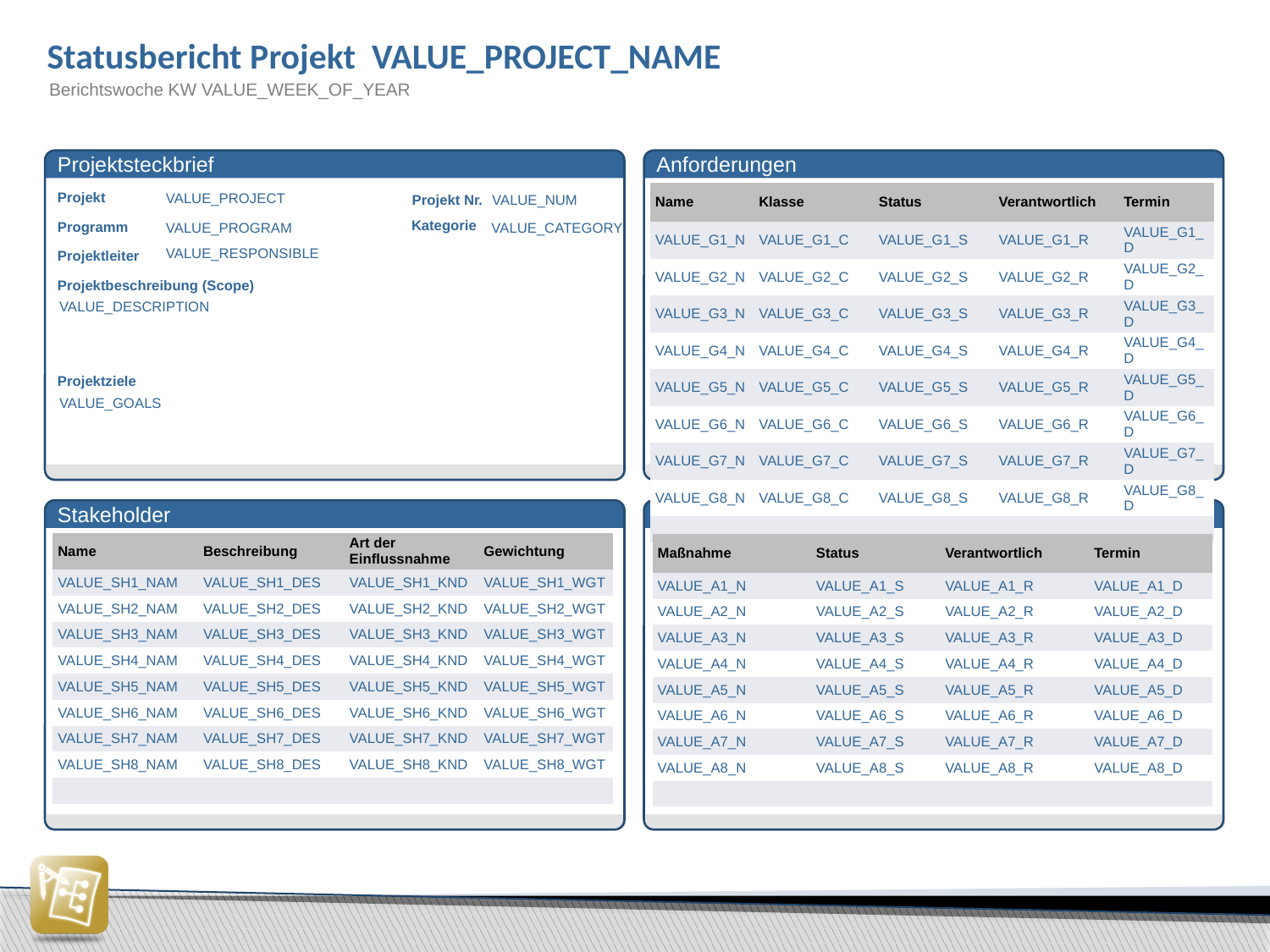

Statusbericht Projekt  VALUE_PROJECT_NAME
 Berichtswoche KW VALUE_WEEK_OF_YEAR

Projektsteckbrief

Anforderungen

| Name | Klasse | Status | Verantwortlich | Termin |
| --- | --- | --- | --- | --- |
| VALUE\_G1\_N | VALUE\_G1\_C | VALUE\_G1\_S | VALUE\_G1\_R | VALUE\_G1\_D |
| VALUE\_G2\_N | VALUE\_G2\_C | VALUE\_G2\_S | VALUE\_G2\_R | VALUE\_G2\_D |
| VALUE\_G3\_N | VALUE\_G3\_C | VALUE\_G3\_S | VALUE\_G3\_R | VALUE\_G3\_D |
| VALUE\_G4\_N | VALUE\_G4\_C | VALUE\_G4\_S | VALUE\_G4\_R | VALUE\_G4\_D |
| VALUE\_G5\_N | VALUE\_G5\_C | VALUE\_G5\_S | VALUE\_G5\_R | VALUE\_G5\_D |
| VALUE\_G6\_N | VALUE\_G6\_C | VALUE\_G6\_S | VALUE\_G6\_R | VALUE\_G6\_D |
| VALUE\_G7\_N | VALUE\_G7\_C | VALUE\_G7\_S | VALUE\_G7\_R | VALUE\_G7\_D |
| VALUE\_G8\_N | VALUE\_G8\_C | VALUE\_G8\_S | VALUE\_G8\_R | VALUE\_G8\_D |
|  |  |  |  |  |
Projekt
Projekt Nr.
VALUE_NUM
VALUE_PROJECT
Kategorie
Programm
VALUE_CATEGORY
VALUE_PROGRAM
Projektleiter
VALUE_RESPONSIBLE
Projektbeschreibung (Scope)
VALUE_DESCRIPTION
Projektziele
VALUE_GOALS

Stakeholder

Eingeleitete Maßnahmen

| Name | Beschreibung | Art der Einflussnahme | Gewichtung |
| --- | --- | --- | --- |
| VALUE\_SH1\_NAM | VALUE\_SH1\_DES | VALUE\_SH1\_KND | VALUE\_SH1\_WGT |
| VALUE\_SH2\_NAM | VALUE\_SH2\_DES | VALUE\_SH2\_KND | VALUE\_SH2\_WGT |
| VALUE\_SH3\_NAM | VALUE\_SH3\_DES | VALUE\_SH3\_KND | VALUE\_SH3\_WGT |
| VALUE\_SH4\_NAM | VALUE\_SH4\_DES | VALUE\_SH4\_KND | VALUE\_SH4\_WGT |
| VALUE\_SH5\_NAM | VALUE\_SH5\_DES | VALUE\_SH5\_KND | VALUE\_SH5\_WGT |
| VALUE\_SH6\_NAM | VALUE\_SH6\_DES | VALUE\_SH6\_KND | VALUE\_SH6\_WGT |
| VALUE\_SH7\_NAM | VALUE\_SH7\_DES | VALUE\_SH7\_KND | VALUE\_SH7\_WGT |
| VALUE\_SH8\_NAM | VALUE\_SH8\_DES | VALUE\_SH8\_KND | VALUE\_SH8\_WGT |
|  |  |  |  |
| Maßnahme | Status | Verantwortlich | Termin |
| --- | --- | --- | --- |
| VALUE\_A1\_N | VALUE\_A1\_S | VALUE\_A1\_R | VALUE\_A1\_D |
| VALUE\_A2\_N | VALUE\_A2\_S | VALUE\_A2\_R | VALUE\_A2\_D |
| VALUE\_A3\_N | VALUE\_A3\_S | VALUE\_A3\_R | VALUE\_A3\_D |
| VALUE\_A4\_N | VALUE\_A4\_S | VALUE\_A4\_R | VALUE\_A4\_D |
| VALUE\_A5\_N | VALUE\_A5\_S | VALUE\_A5\_R | VALUE\_A5\_D |
| VALUE\_A6\_N | VALUE\_A6\_S | VALUE\_A6\_R | VALUE\_A6\_D |
| VALUE\_A7\_N | VALUE\_A7\_S | VALUE\_A7\_R | VALUE\_A7\_D |
| VALUE\_A8\_N | VALUE\_A8\_S | VALUE\_A8\_R | VALUE\_A8\_D |
|  |  |  |  |